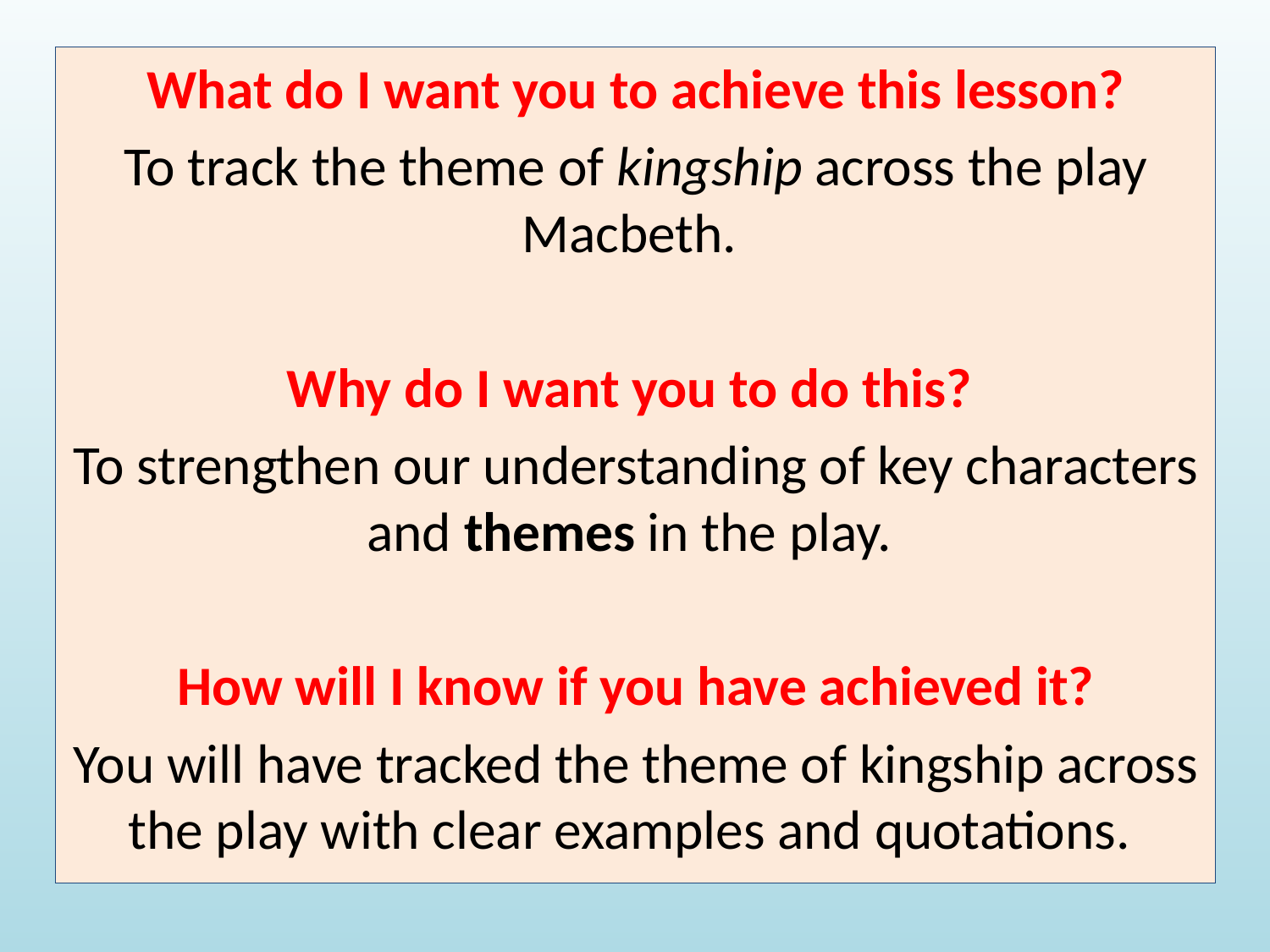

What do I want you to achieve this lesson?
To track the theme of kingship across the play Macbeth.

Why do I want you to do this?
To strengthen our understanding of key characters and themes in the play.

How will I know if you have achieved it?
You will have tracked the theme of kingship across the play with clear examples and quotations.